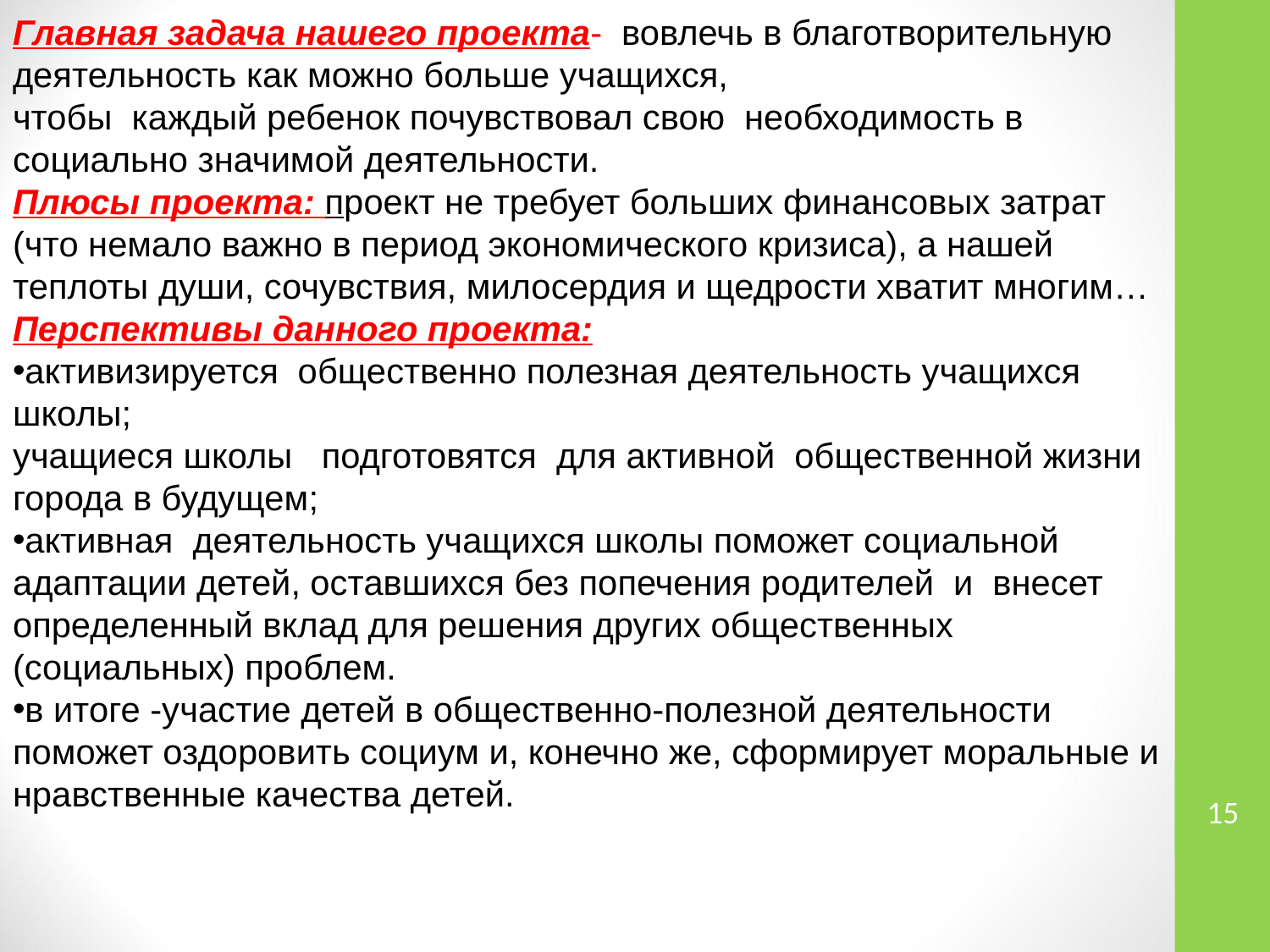

Главная задача нашего проекта-  вовлечь в благотворительную деятельность как можно больше учащихся,
чтобы  каждый ребенок почувствовал свою  необходимость в социально значимой деятельности.
Плюсы проекта: проект не требует больших финансовых затрат (что немало важно в период экономического кризиса), а нашей  теплоты души, сочувствия, милосердия и щедрости хватит многим…
Перспективы данного проекта:
активизируется  общественно полезная деятельность учащихся школы;
учащиеся школы   подготовятся  для активной  общественной жизни города в будущем;
активная  деятельность учащихся школы поможет социальной адаптации детей, оставшихся без попечения родителей  и  внесет определенный вклад для решения других общественных (социальных) проблем.
в итоге -участие детей в общественно-полезной деятельности поможет оздоровить социум и, конечно же, сформирует моральные и нравственные качества детей.
15